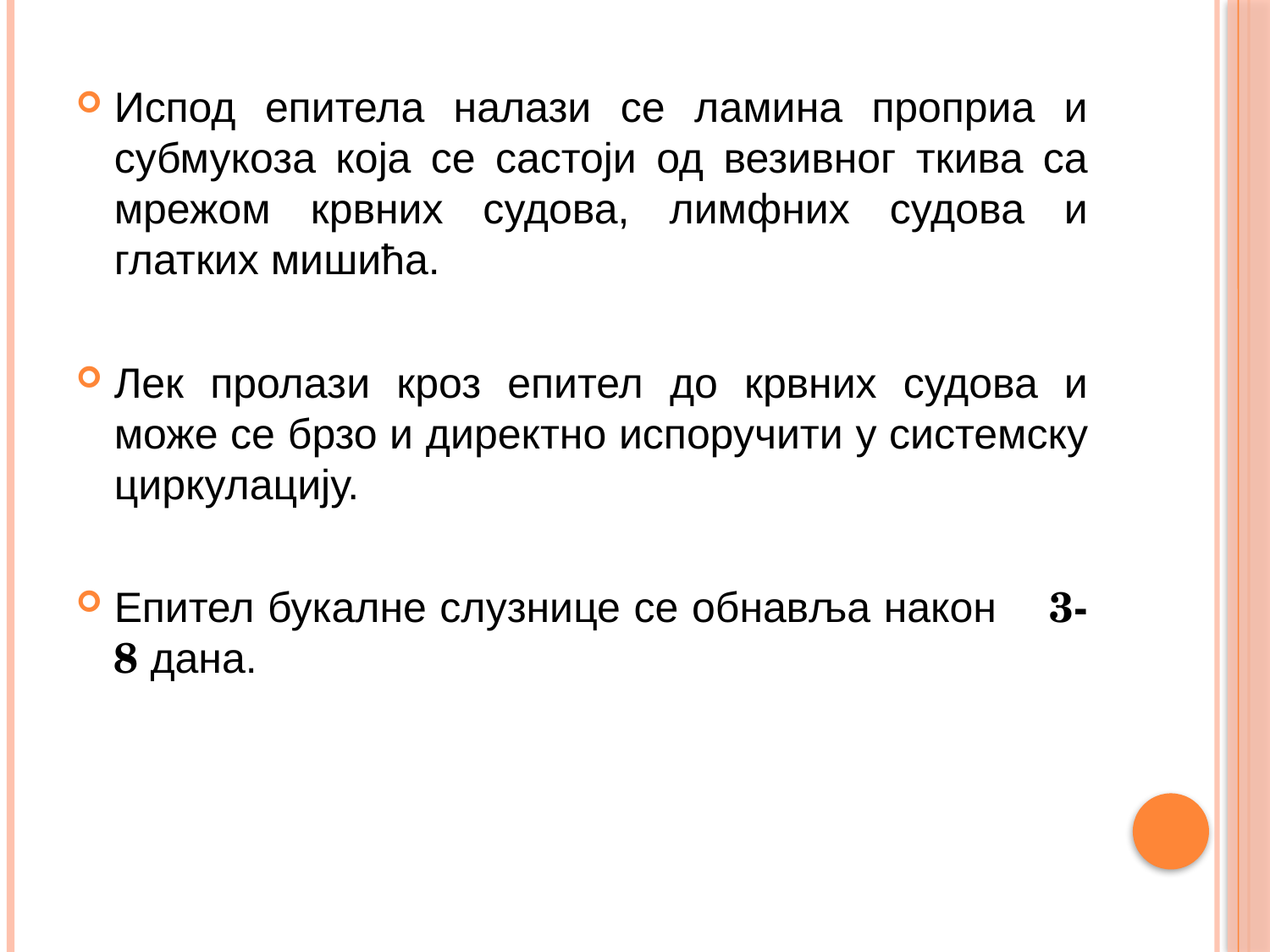

Испод епитела налази се ламина проприа и субмукоза која се састоји од везивног ткива са мрежом крвних судова, лимфних судова и глатких мишића.

Лек пролази кроз епител до крвних судова и може се брзо и директно испоручити у системску циркулацију.

Епител букалне слузнице се обнавља након    3-8 дана.